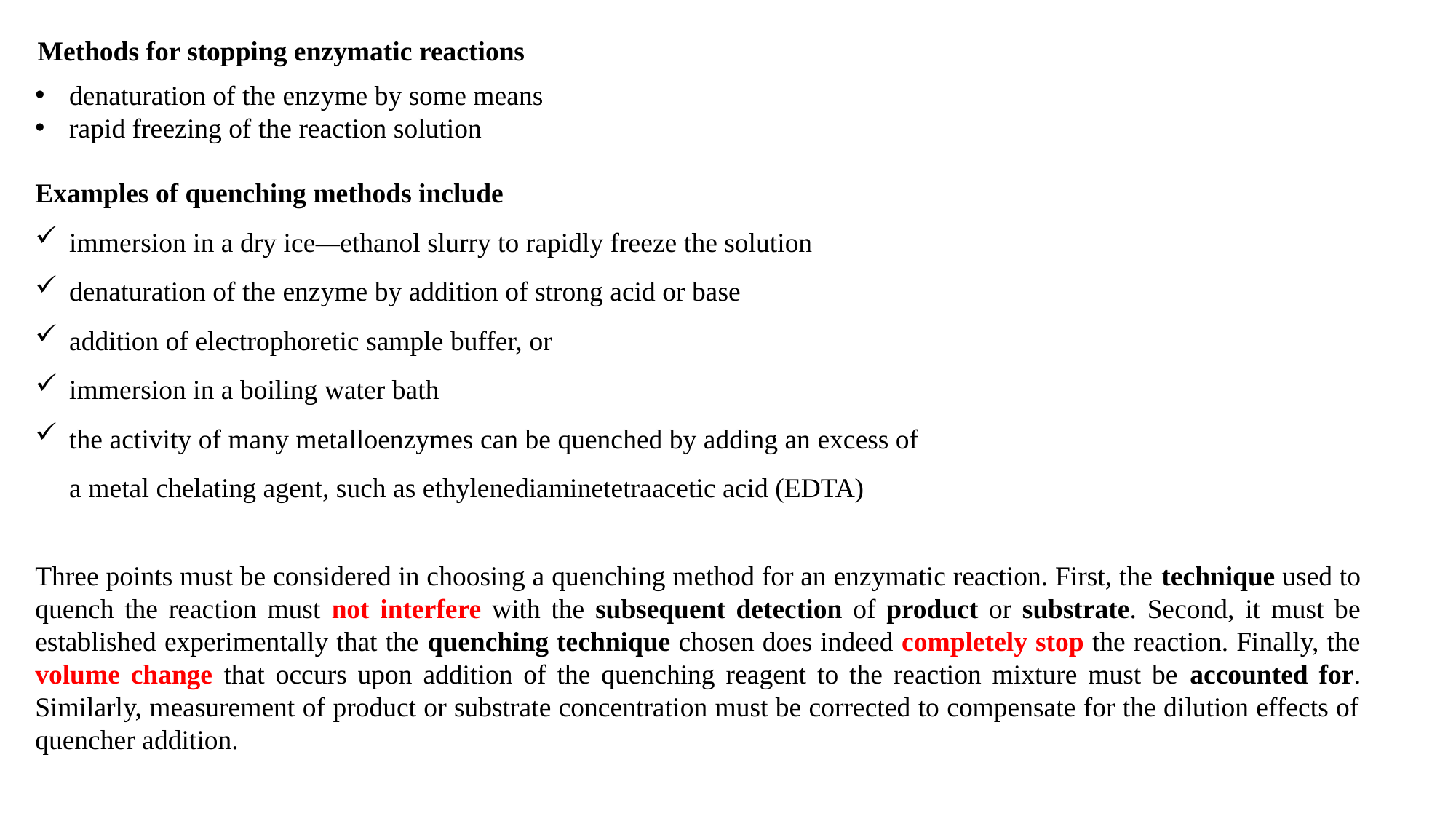

Methods for stopping enzymatic reactions
denaturation of the enzyme by some means
rapid freezing of the reaction solution
Examples of quenching methods include
immersion in a dry ice—ethanol slurry to rapidly freeze the solution
denaturation of the enzyme by addition of strong acid or base
addition of electrophoretic sample buffer, or
immersion in a boiling water bath
the activity of many metalloenzymes can be quenched by adding an excess of a metal chelating agent, such as ethylenediaminetetraacetic acid (EDTA)
Three points must be considered in choosing a quenching method for an enzymatic reaction. First, the technique used to quench the reaction must not interfere with the subsequent detection of product or substrate. Second, it must be established experimentally that the quenching technique chosen does indeed completely stop the reaction. Finally, the volume change that occurs upon addition of the quenching reagent to the reaction mixture must be accounted for. Similarly, measurement of product or substrate concentration must be corrected to compensate for the dilution effects of quencher addition.